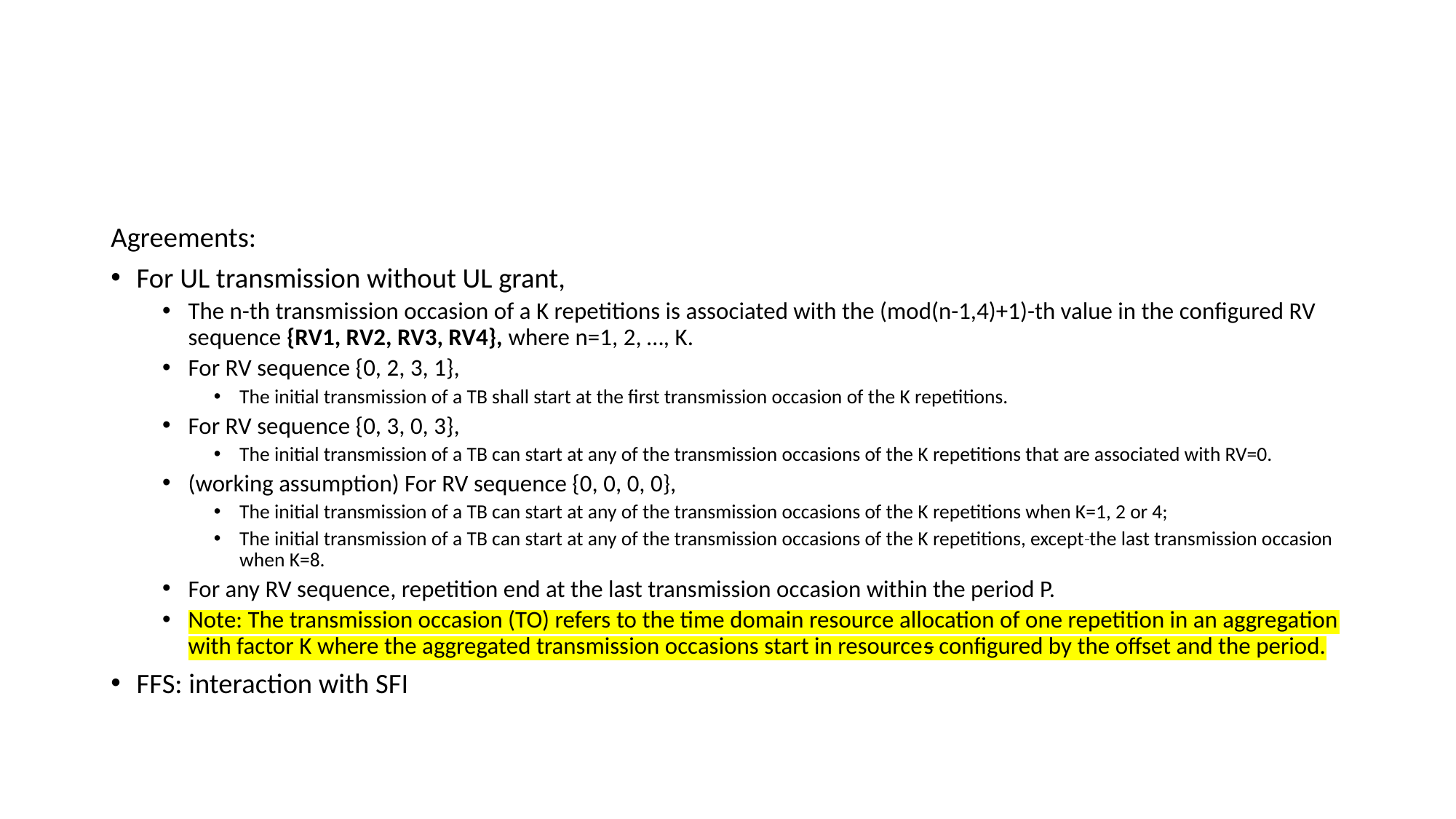

#
Agreements:
For UL transmission without UL grant,
The n-th transmission occasion of a K repetitions is associated with the (mod(n-1,4)+1)-th value in the configured RV sequence {RV1, RV2, RV3, RV4}, where n=1, 2, …, K.
For RV sequence {0, 2, 3, 1},
The initial transmission of a TB shall start at the first transmission occasion of the K repetitions.
For RV sequence {0, 3, 0, 3},
The initial transmission of a TB can start at any of the transmission occasions of the K repetitions that are associated with RV=0.
(working assumption) For RV sequence {0, 0, 0, 0},
The initial transmission of a TB can start at any of the transmission occasions of the K repetitions when K=1, 2 or 4;
The initial transmission of a TB can start at any of the transmission occasions of the K repetitions, except the last transmission occasion when K=8.
For any RV sequence, repetition end at the last transmission occasion within the period P.
Note: The transmission occasion (TO) refers to the time domain resource allocation of one repetition in an aggregation with factor K where the aggregated transmission occasions start in resources configured by the offset and the period.
FFS: interaction with SFI